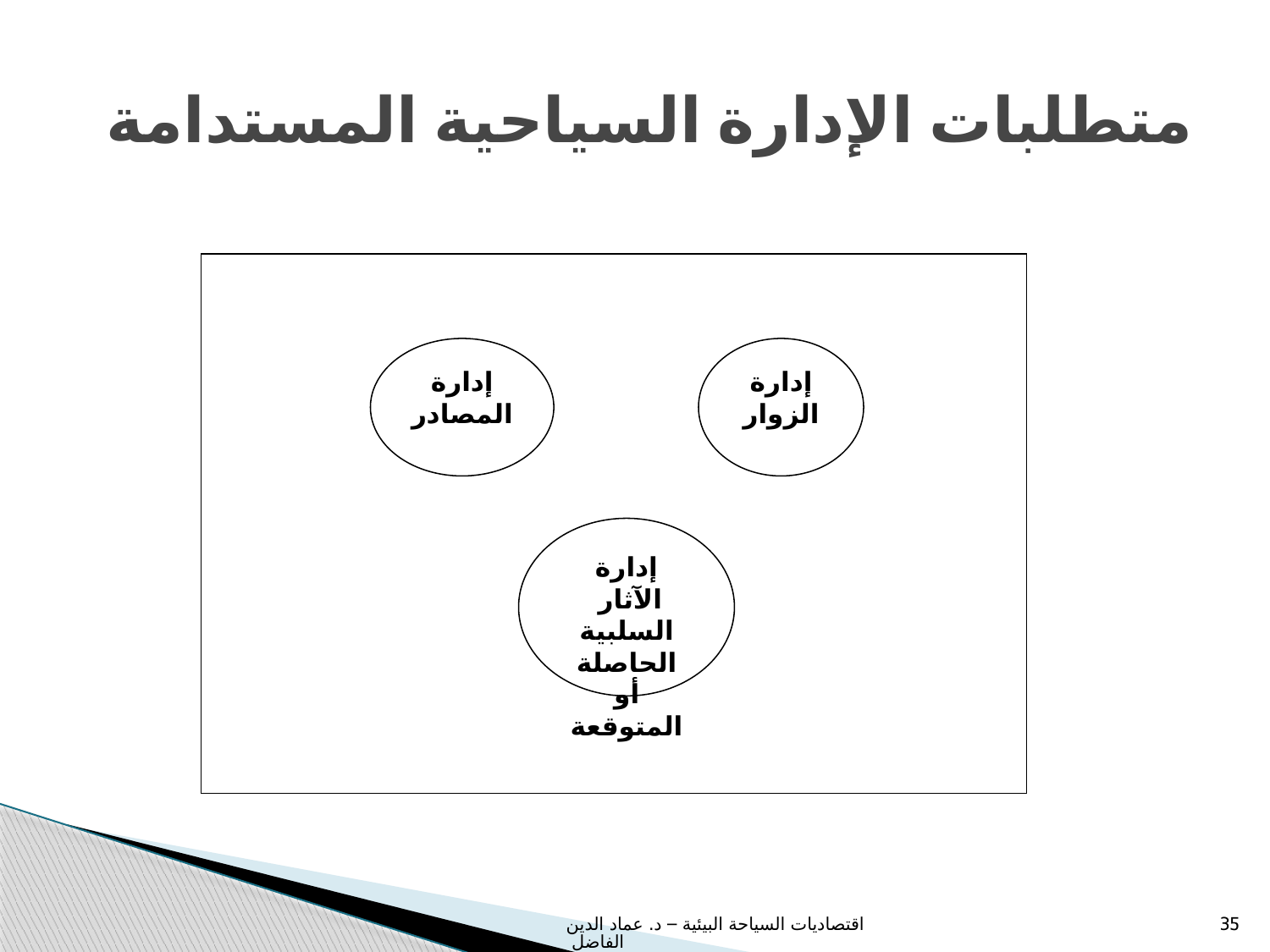

# متطلبات الإدارة السياحية المستدامة

إدارة المصادر
إدارة الزوار
إدارة الآثار  السلبية الحاصلة أو المتوقعة
اقتصاديات السياحة البيئية – د. عماد الدين الفاضل
35